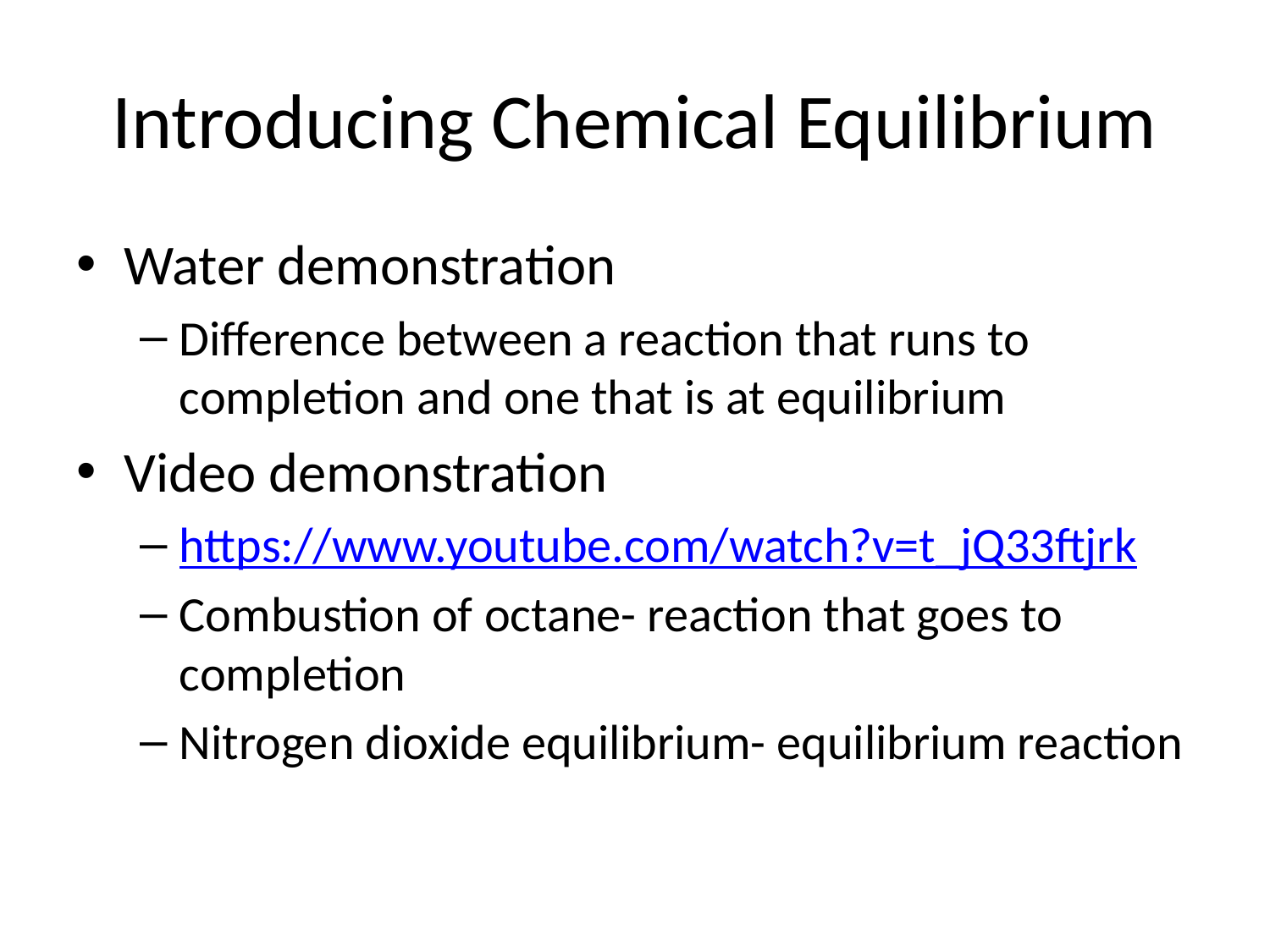

# Introducing Chemical Equilibrium
Water demonstration
Difference between a reaction that runs to completion and one that is at equilibrium
Video demonstration
https://www.youtube.com/watch?v=t_jQ33ftjrk
Combustion of octane- reaction that goes to completion
Nitrogen dioxide equilibrium- equilibrium reaction